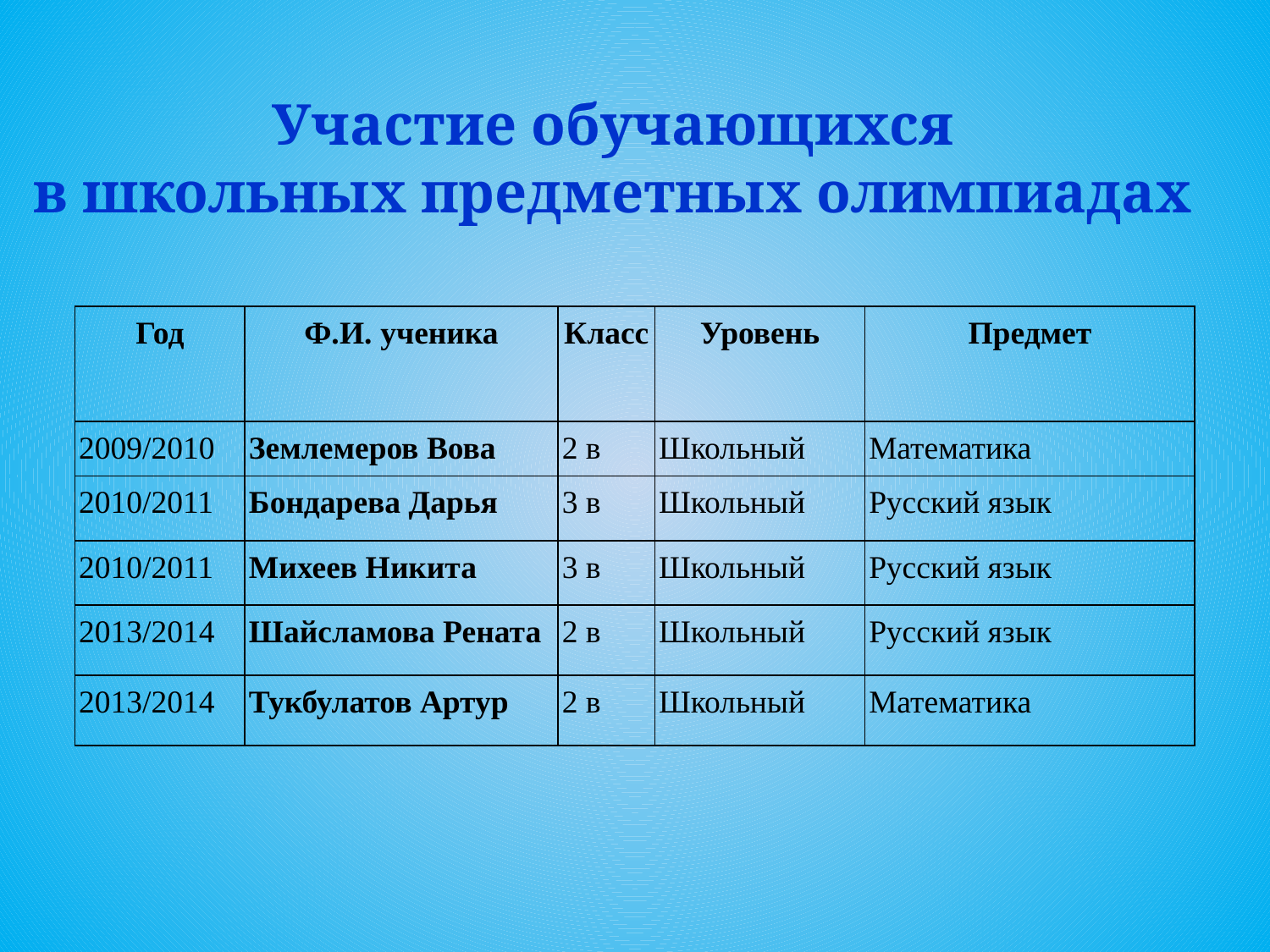

# Участие обучающихся в школьных предметных олимпиадах
| Год | Ф.И. ученика | Класс | Уровень | Предмет |
| --- | --- | --- | --- | --- |
| 2009/2010 | Землемеров Вова | 2 в | Школьный | Математика |
| 2010/2011 | Бондарева Дарья | 3 в | Школьный | Русский язык |
| 2010/2011 | Михеев Никита | 3 в | Школьный | Русский язык |
| 2013/2014 | Шайсламова Рената | 2 в | Школьный | Русский язык |
| 2013/2014 | Тукбулатов Артур | 2 в | Школьный | Математика |